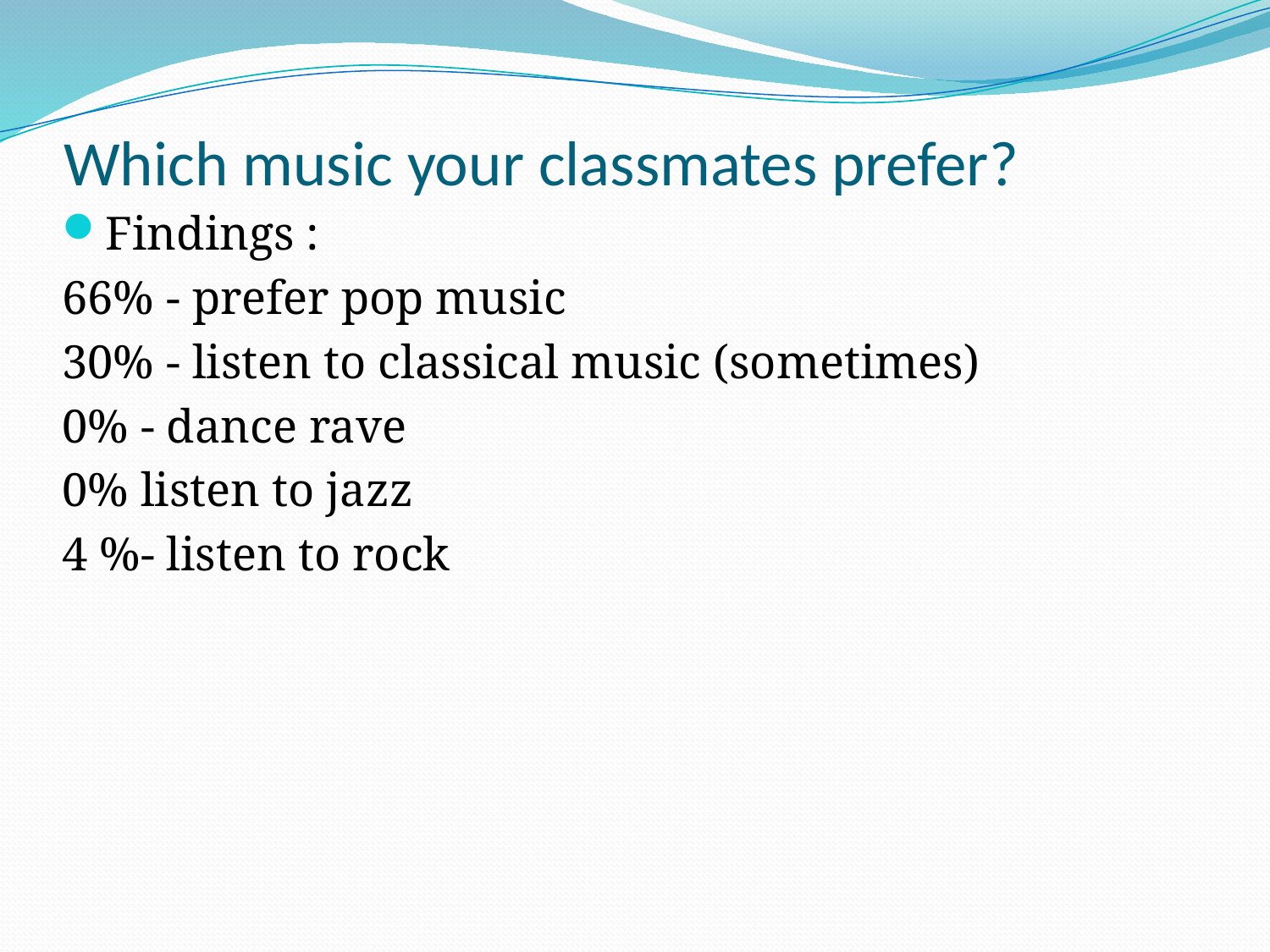

# Which music your classmates prefer?
Findings :
66% - prefer pop music
30% - listen to classical music (sometimes)
0% - dance rave
0% listen to jazz
4 %- listen to rock